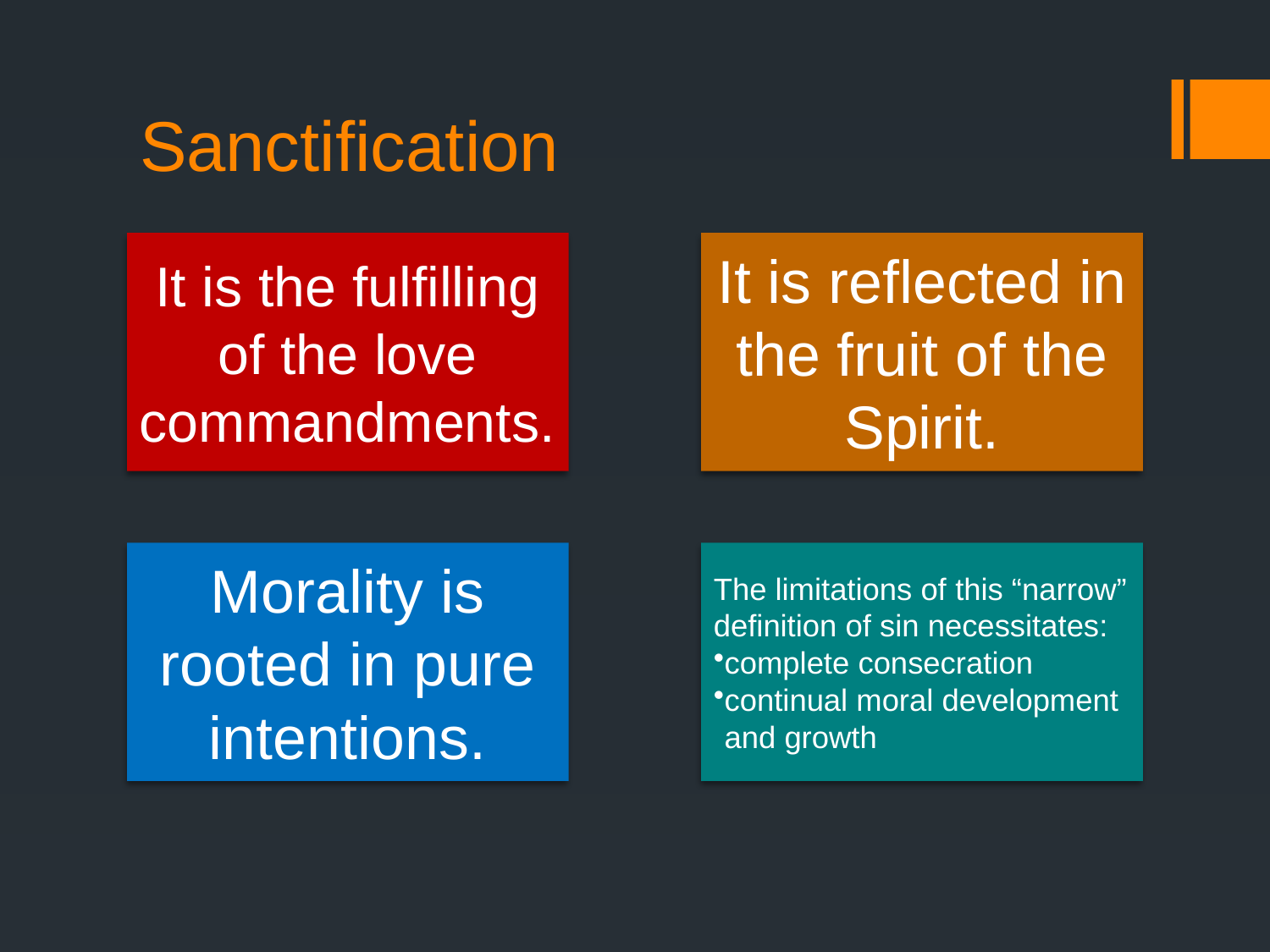

# Sanctification
It is the fulfilling of the love commandments.
It is reflected in the fruit of the Spirit.
Morality is rooted in pure intentions.
The limitations of this “narrow” definition of sin necessitates:
complete consecration
continual moral development and growth